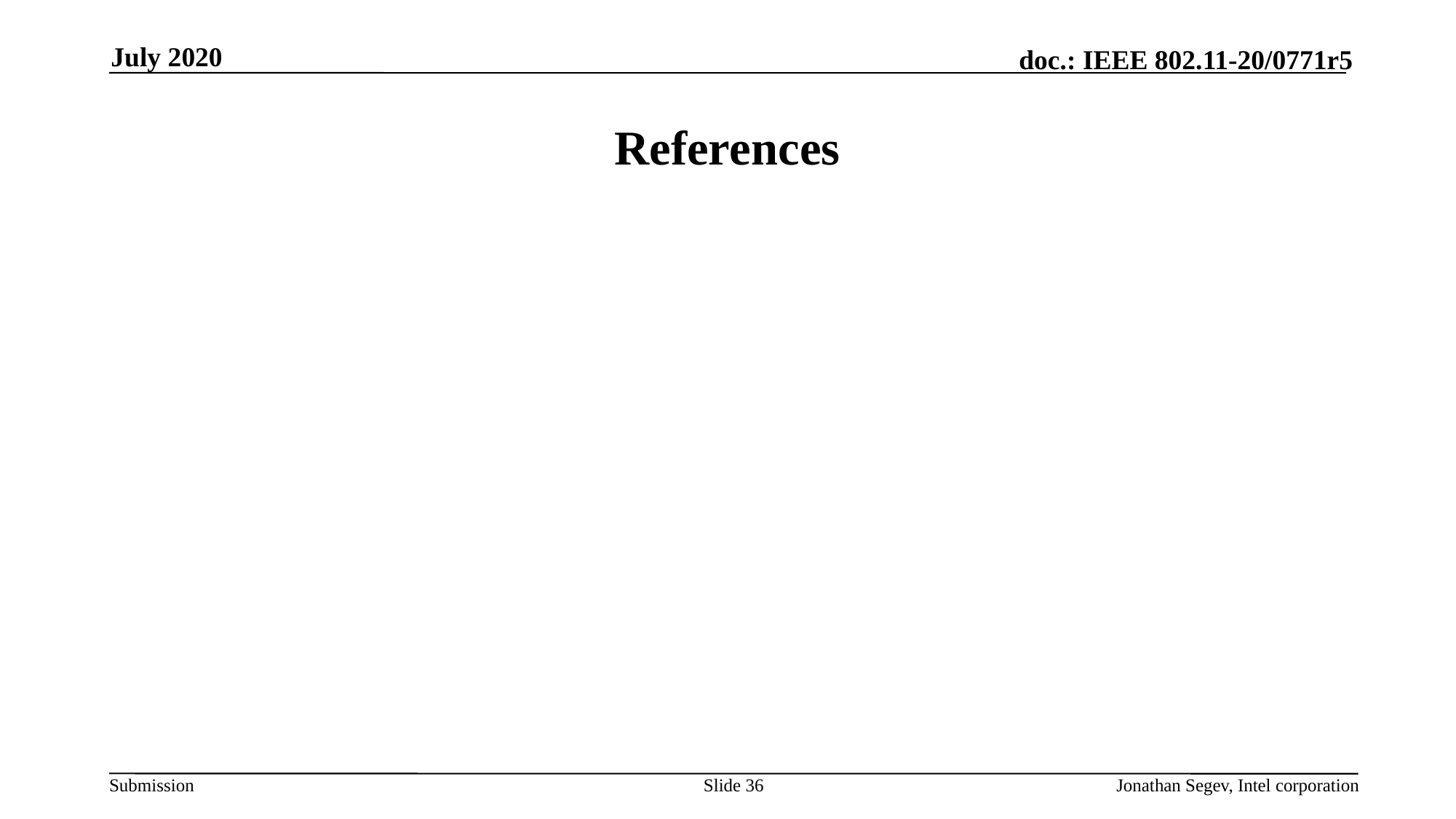

July 2020
# References

Slide 36
Jonathan Segev, Intel corporation